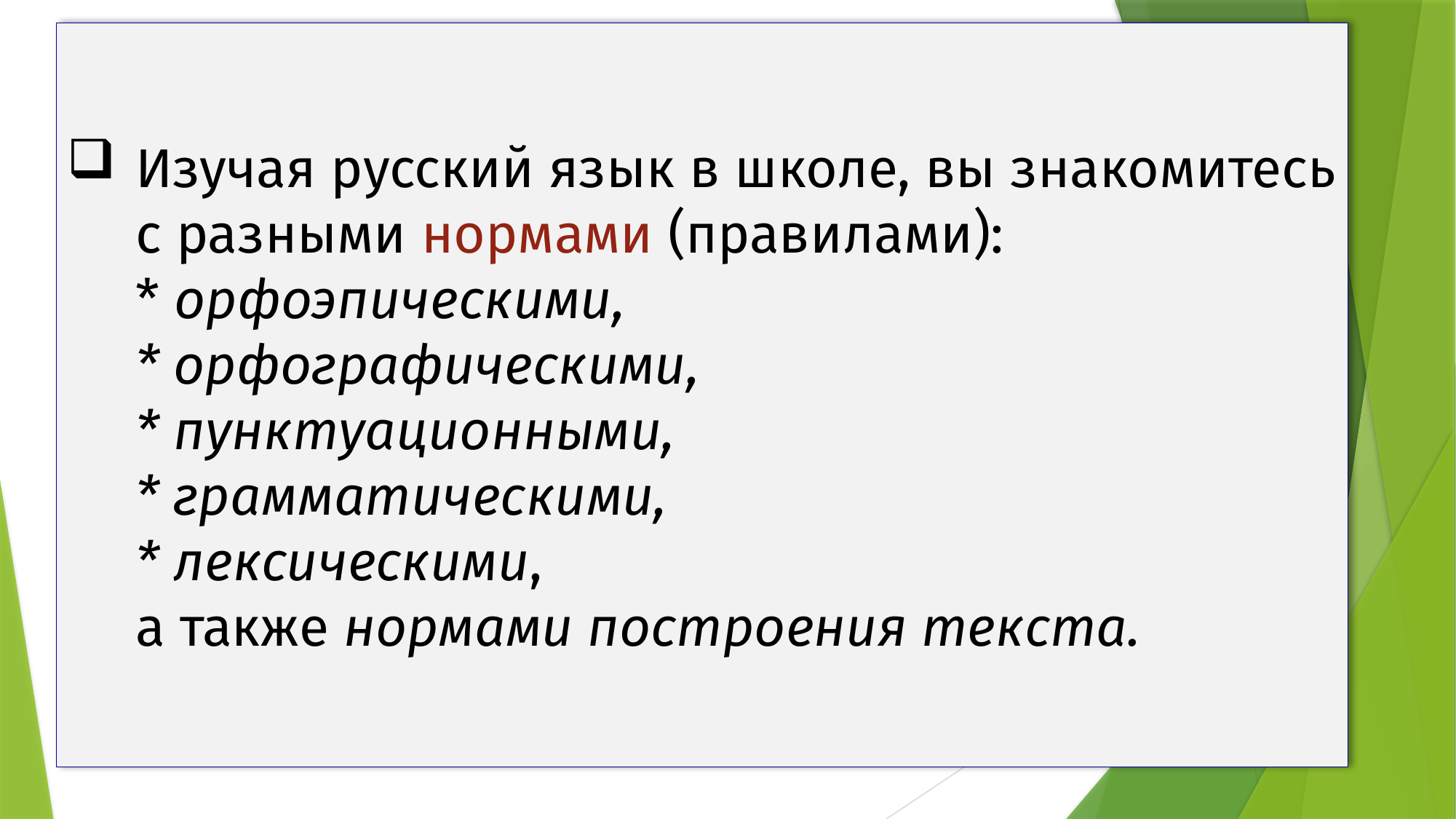

# Изучая русский язык в школе, вы знакомитесь с разными нормами (правилами): * орфоэпическими, * орфографическими, * пунктуационными, * грамматическими, * лексическими, а также нормами построения текста.